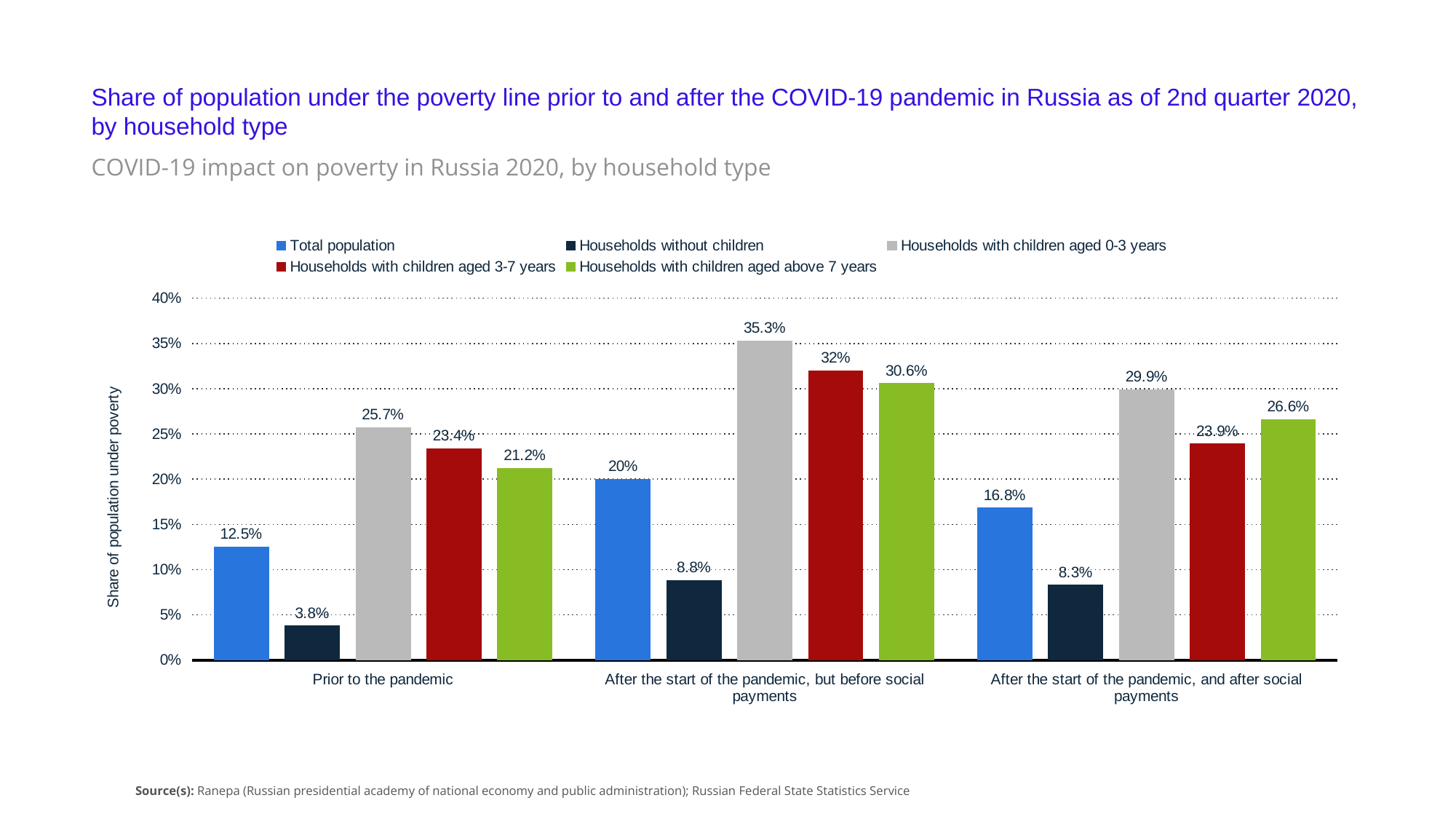

Share of population under the poverty line prior to and after the COVID-19 pandemic in Russia as of 2nd quarter 2020, by household type
COVID-19 impact on poverty in Russia 2020, by household type

### Chart

| Category | Total population | Households without children | Households with children aged 0-3 years | Households with children aged 3-7 years | Households with children aged above 7 years |
|---|---|---|---|---|---|
| Prior to the pandemic | 0.125 | 0.038 | 0.257 | 0.234 | 0.212 |
| After the start of the pandemic, but before social payments | 0.2 | 0.088 | 0.353 | 0.32 | 0.306 |
| After the start of the pandemic, and after social payments | 0.168 | 0.083 | 0.299 | 0.239 | 0.266 |
Source(s): Ranepa (Russian presidential academy of national economy and public administration); Russian Federal State Statistics Service